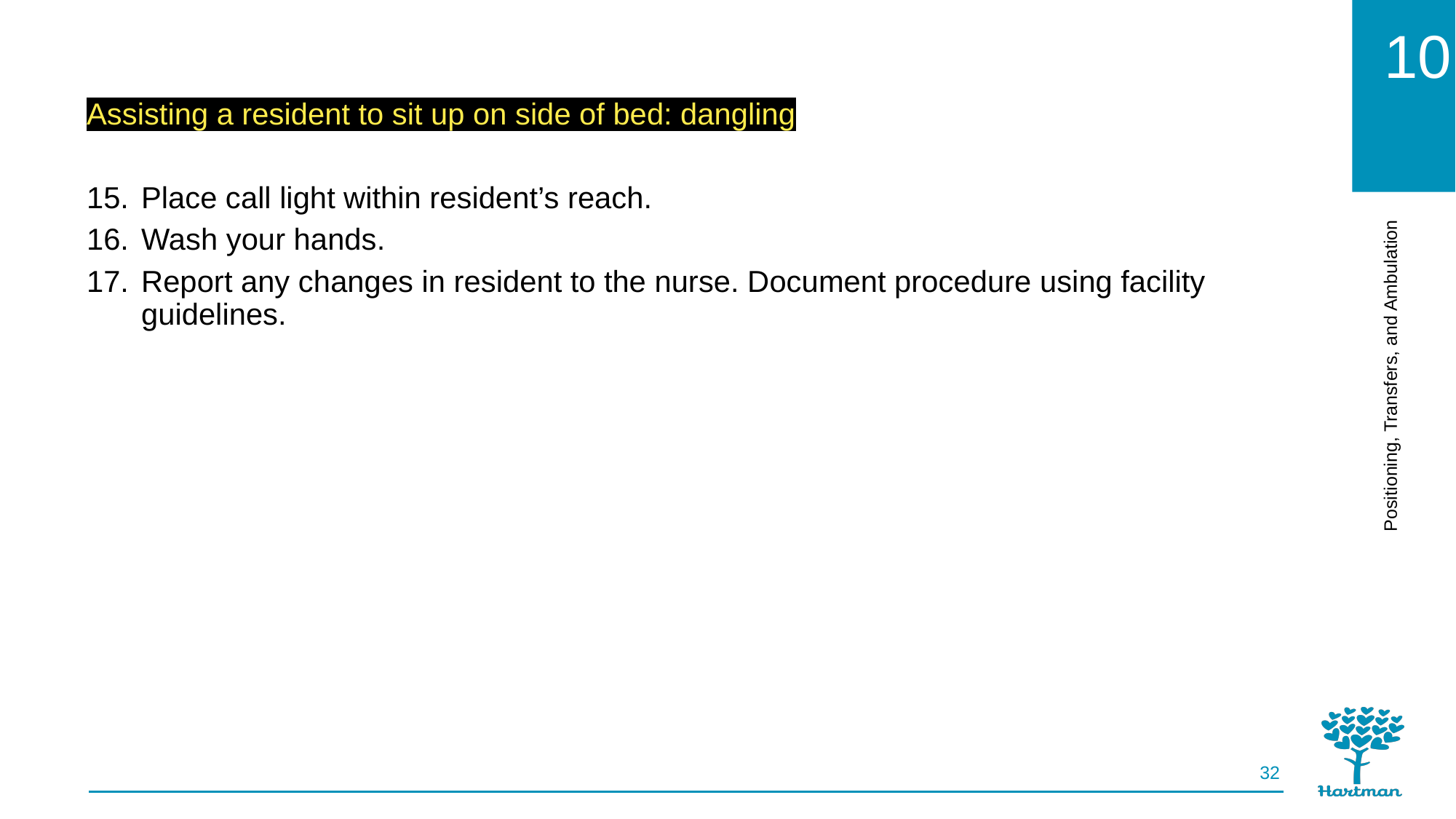

Assisting a resident to sit up on side of bed: dangling

Place call light within resident’s reach.
Wash your hands.
Report any changes in resident to the nurse. Document procedure using facility guidelines.

32